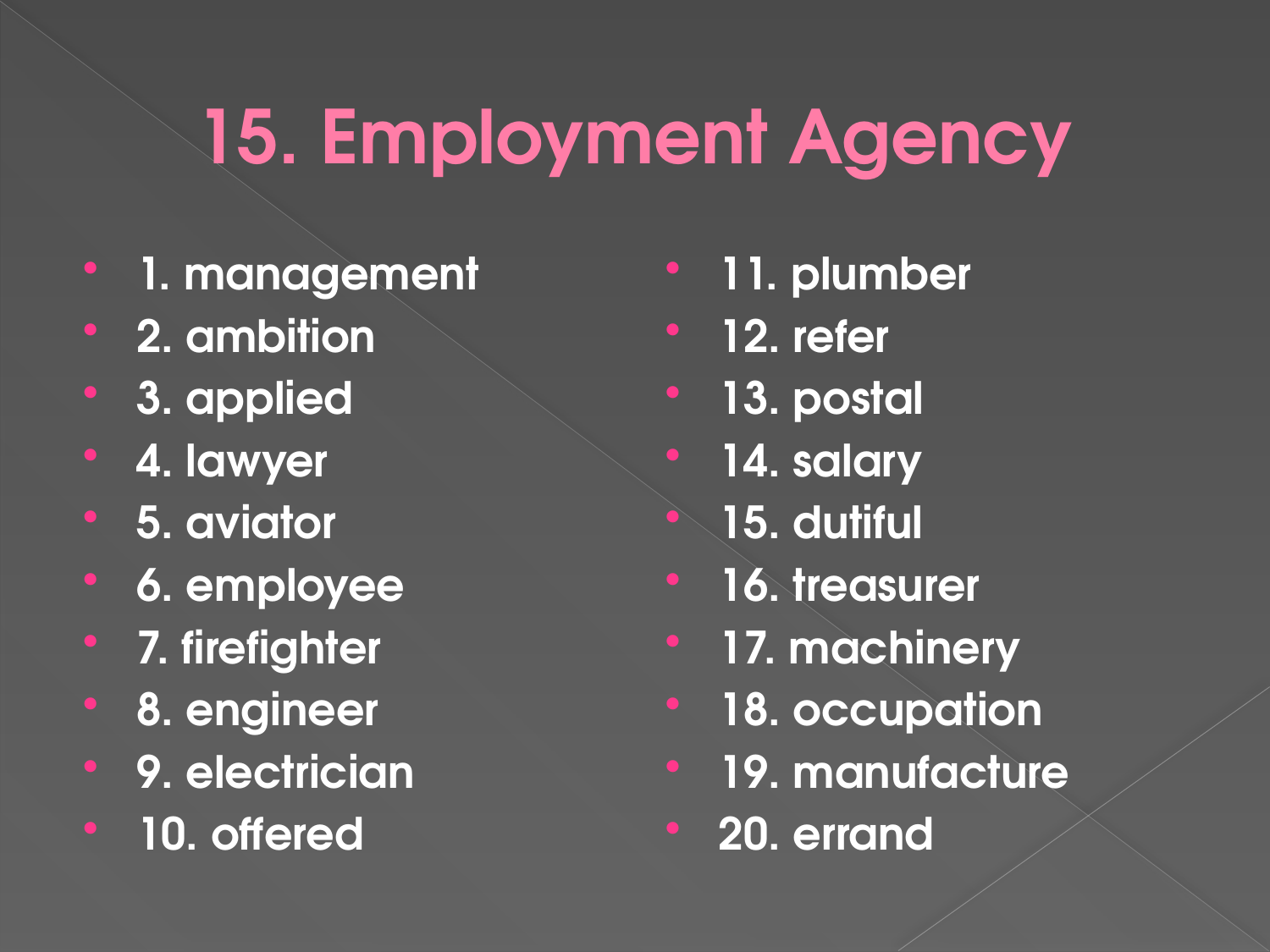

# 15. Employment Agency
1. management
2. ambition
3. applied
4. lawyer
5. aviator
6. employee
7. firefighter
8. engineer
9. electrician
10. offered
11. plumber
12. refer
13. postal
14. salary
15. dutiful
16. treasurer
17. machinery
18. occupation
19. manufacture
20. errand